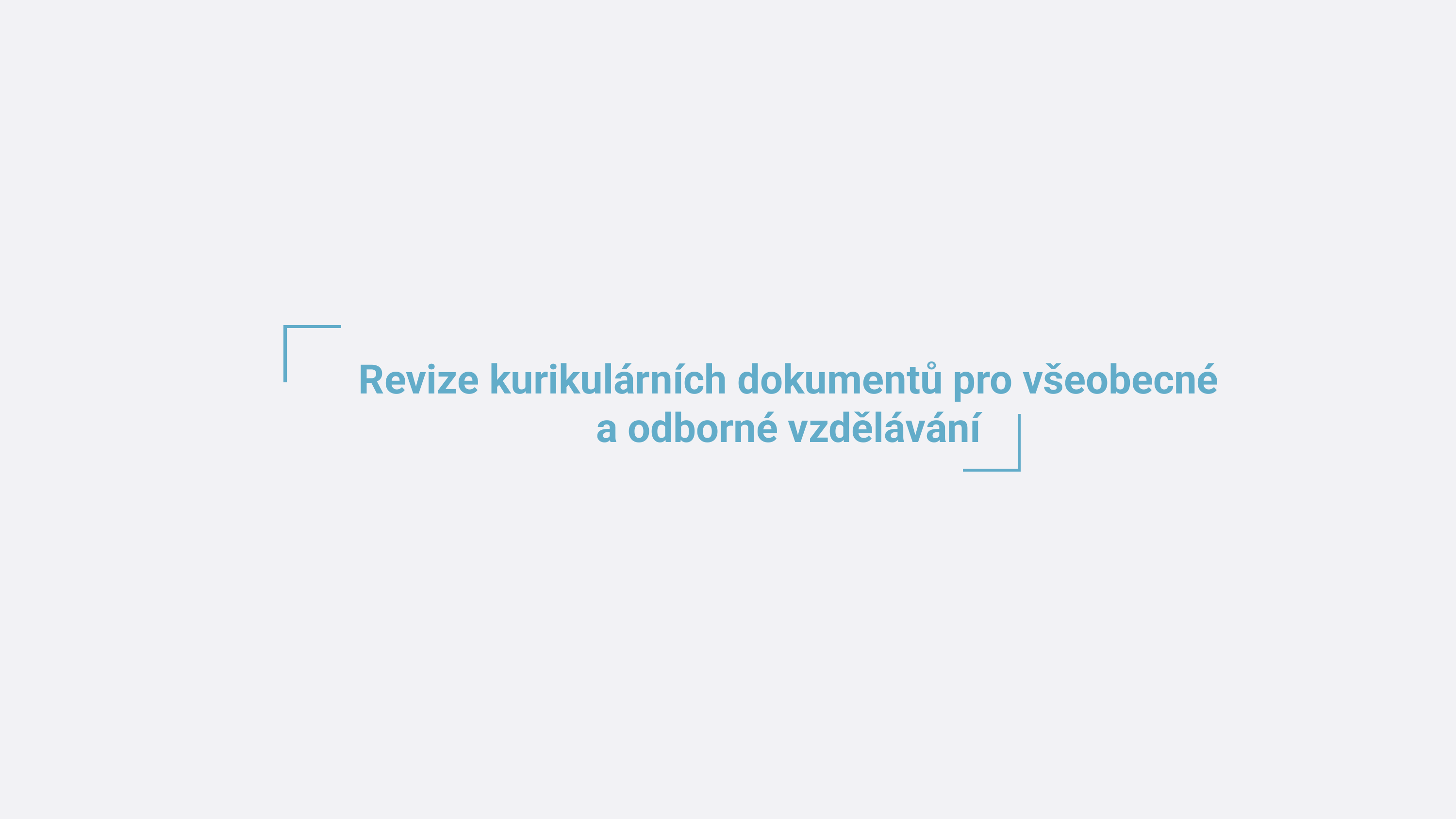

Revize kurikulárních dokumentů pro všeobecné
a odborné vzdělávání